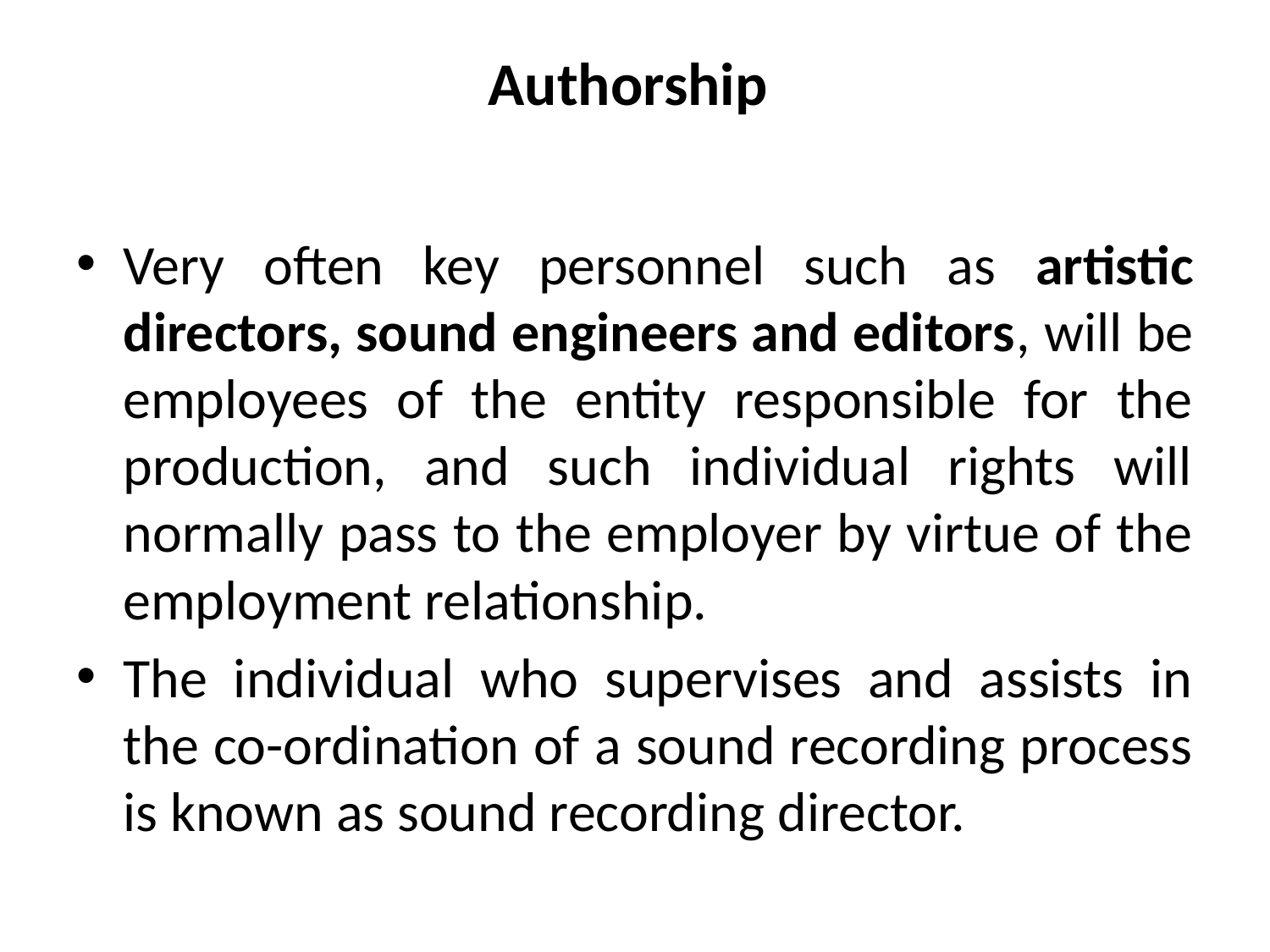

# Authorship
Very often key personnel such as artistic directors, sound engineers and editors, will be employees of the entity responsible for the production, and such individual rights will normally pass to the employer by virtue of the employment relationship.
The individual who supervises and assists in the co-ordination of a sound recording process is known as sound recording director.